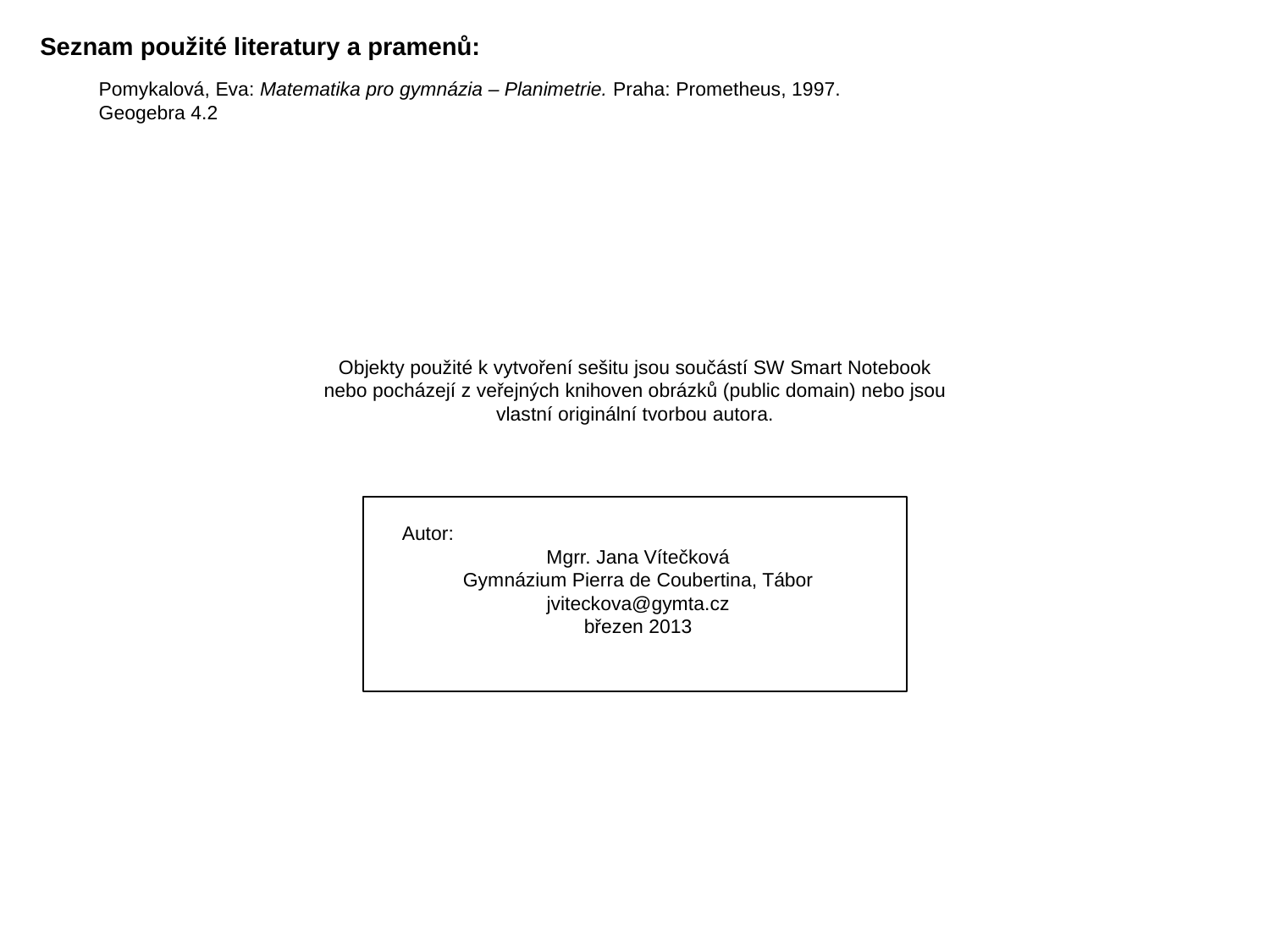

Seznam použité literatury a pramenů:
Pomykalová, Eva: Matematika pro gymnázia – Planimetrie. Praha: Prometheus, 1997.
Geogebra 4.2

Objekty použité k vytvoření sešitu jsou součástí SW Smart Notebook nebo pocházejí z veřejných knihoven obrázků (public domain) nebo jsou vlastní originální tvorbou autora.

Autor:
Mgrr. Jana Vítečková
Gymnázium Pierra de Coubertina, Tábor
jviteckova@gymta.cz
březen 2013